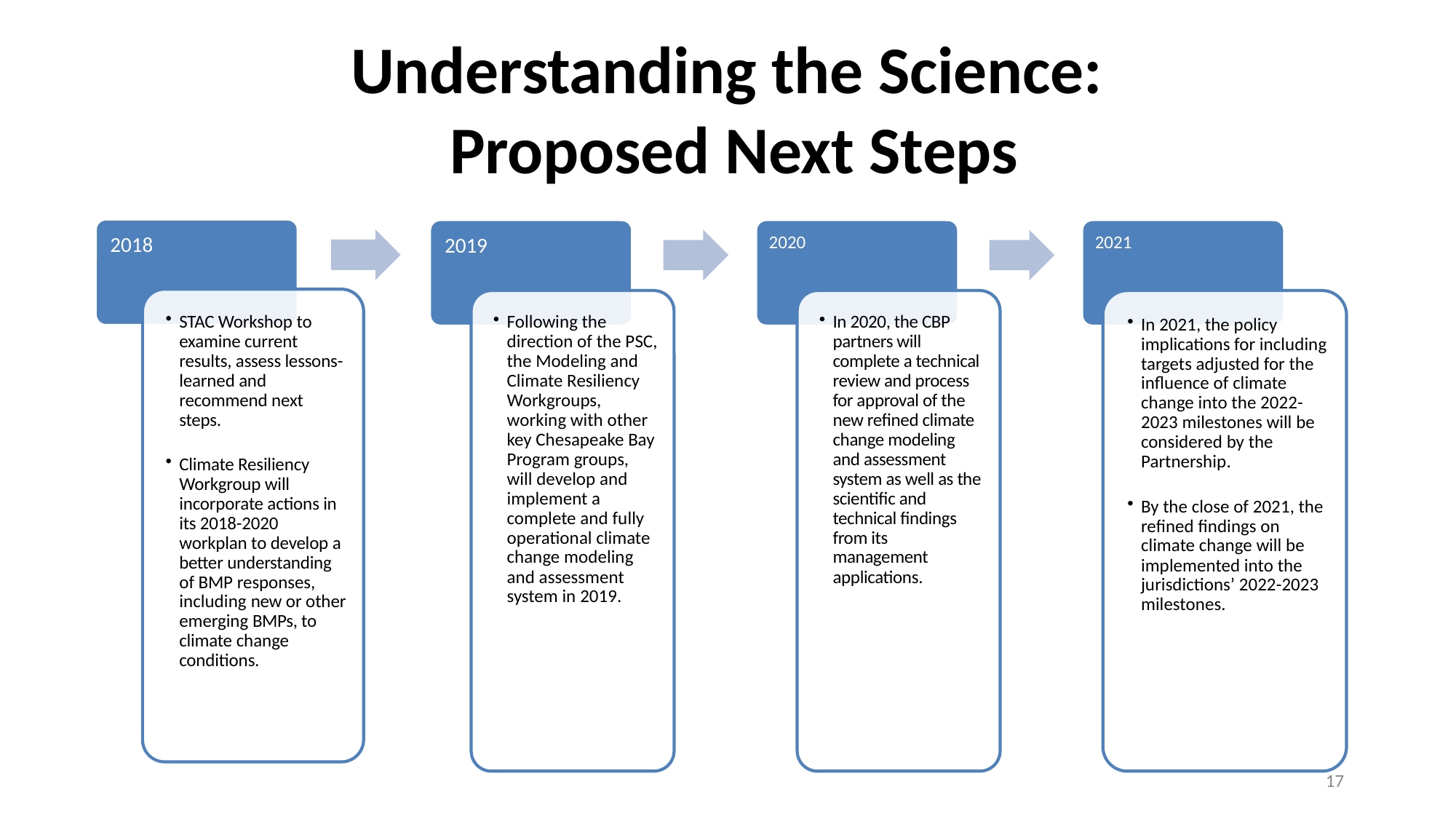

Understanding the Science:
Proposed Next Steps

2018

STAC Workshop to examine current results, assess lessons-learned and recommend next steps.

Climate Resiliency Workgroup will incorporate actions in its 2018-2020 workplan to develop a better understanding of BMP responses, including new or other emerging BMPs, to climate change conditions.

2019
Following the direction of the PSC, the Modeling and Climate Resiliency Workgroups, working with other key Chesapeake Bay Program groups, will develop and implement a complete and fully operational climate change modeling and assessment system in 2019.

2020
In 2020, the CBP partners will complete a technical review and process for approval of the new refined climate change modeling and assessment system as well as the scientific and technical findings from its management applications.

2021
In 2021, the policy implications for including targets adjusted for the influence of climate change into the 2022-2023 milestones will be considered by the Partnership.

By the close of 2021, the refined findings on climate change will be implemented into the jurisdictions’ 2022-2023 milestones.

17